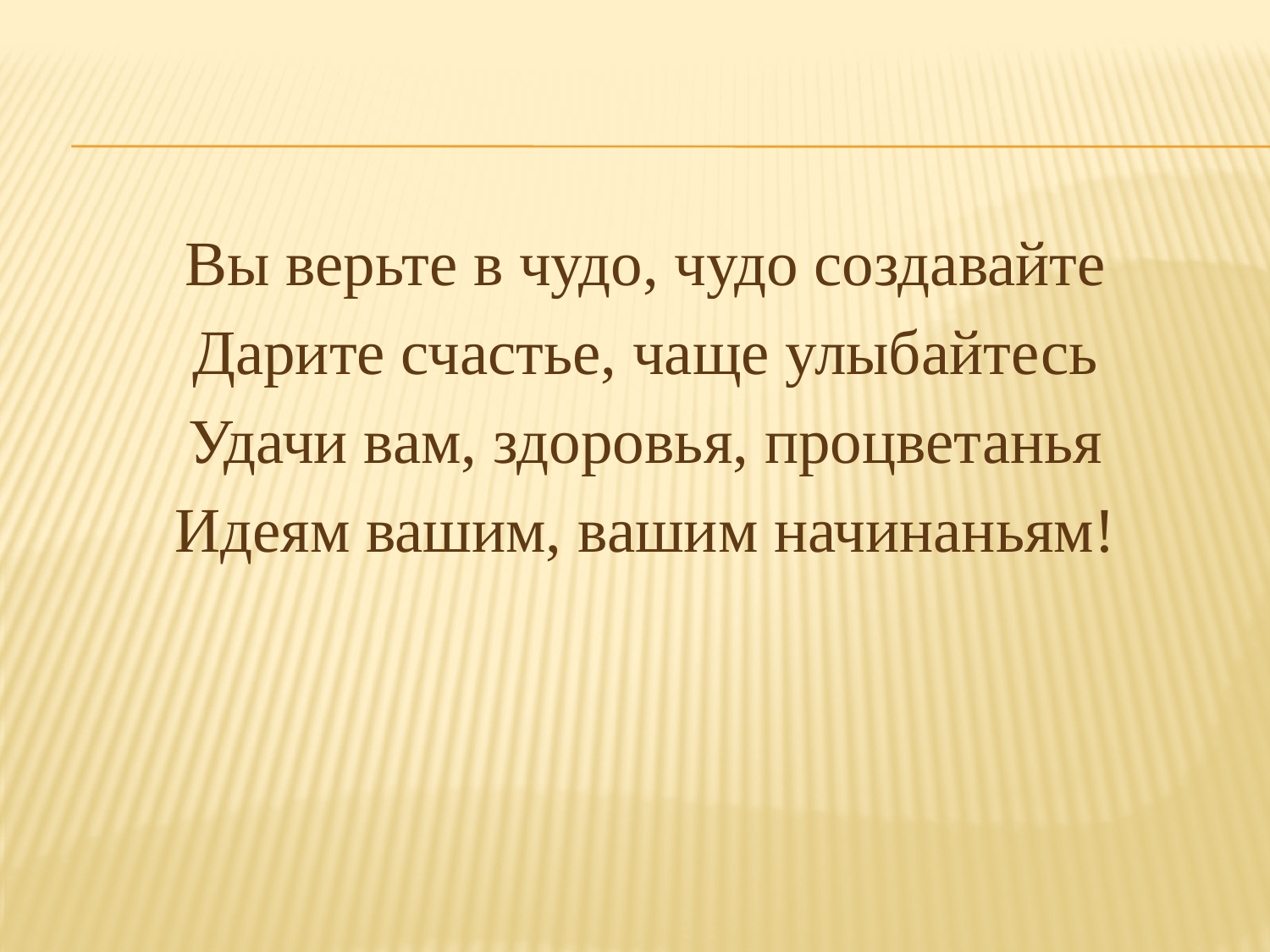

#
Вы верьте в чудо, чудо создавайте
Дарите счастье, чаще улыбайтесь
Удачи вам, здоровья, процветанья
Идеям вашим, вашим начинаньям!